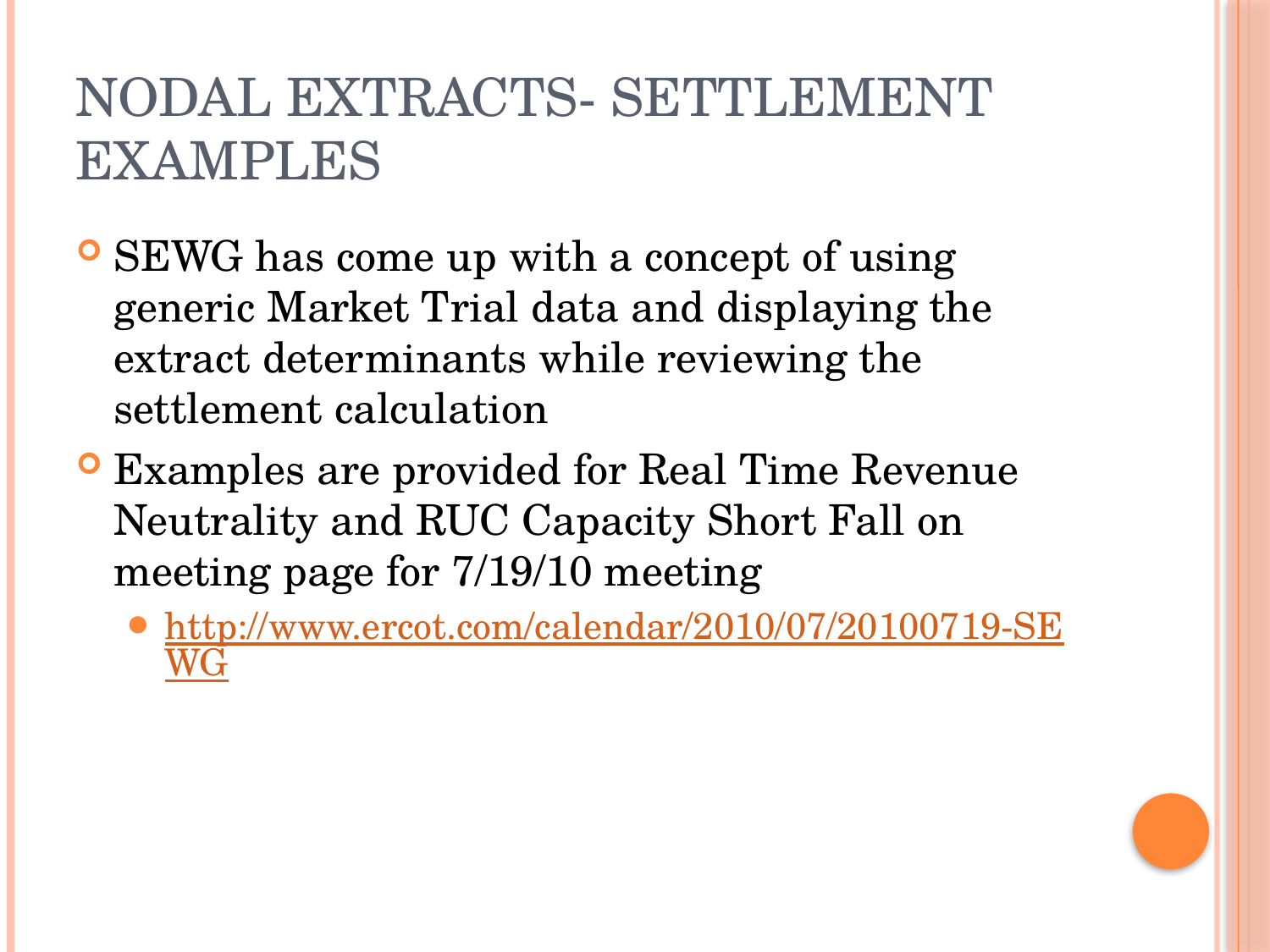

# Nodal Extracts- Settlement Examples
SEWG has come up with a concept of using generic Market Trial data and displaying the extract determinants while reviewing the settlement calculation
Examples are provided for Real Time Revenue Neutrality and RUC Capacity Short Fall on meeting page for 7/19/10 meeting
http://www.ercot.com/calendar/2010/07/20100719-SEWG